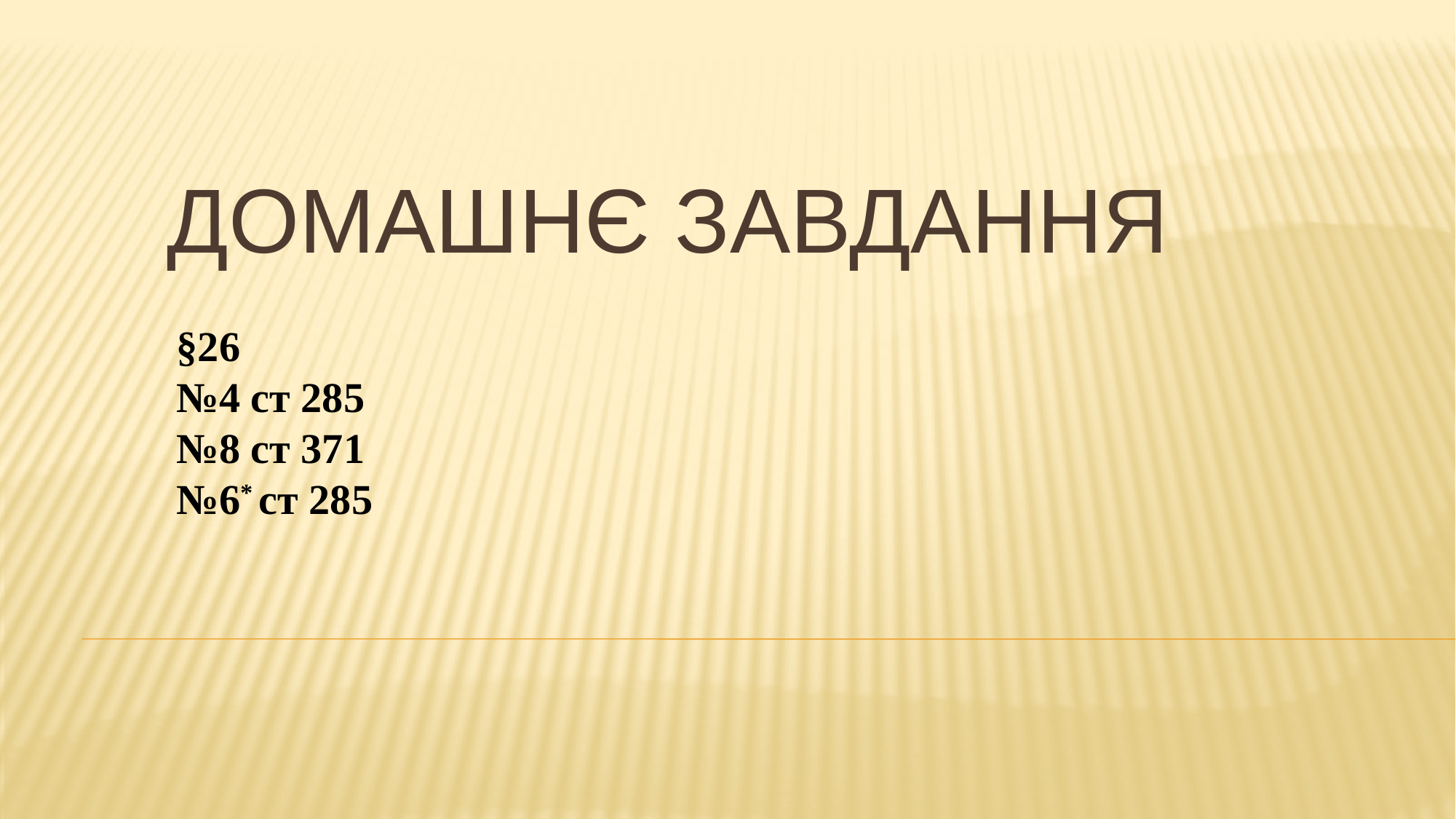

# Домашнє завдання
§26
№4 ст 285
№8 ст 371
№6* ст 285